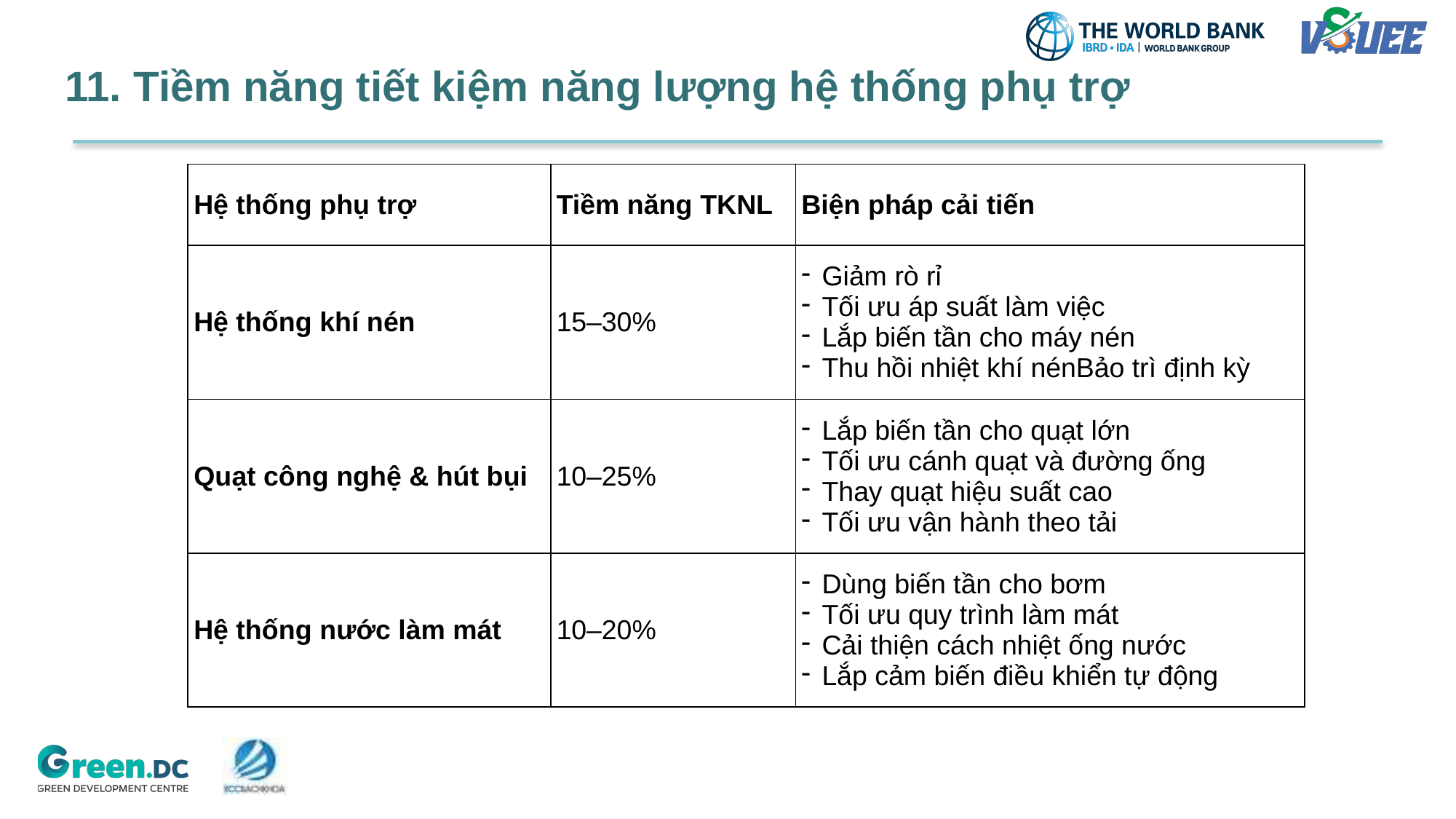

11. Tiềm năng tiết kiệm năng lượng hệ thống phụ trợ
| Hệ thống phụ trợ | Tiềm năng TKNL | Biện pháp cải tiến |
| --- | --- | --- |
| Hệ thống khí nén | 15–30% | Giảm rò rỉ Tối ưu áp suất làm việc Lắp biến tần cho máy nén Thu hồi nhiệt khí nénBảo trì định kỳ |
| Quạt công nghệ & hút bụi | 10–25% | Lắp biến tần cho quạt lớn Tối ưu cánh quạt và đường ống Thay quạt hiệu suất cao Tối ưu vận hành theo tải |
| Hệ thống nước làm mát | 10–20% | Dùng biến tần cho bơm Tối ưu quy trình làm mát Cải thiện cách nhiệt ống nước Lắp cảm biến điều khiển tự động |